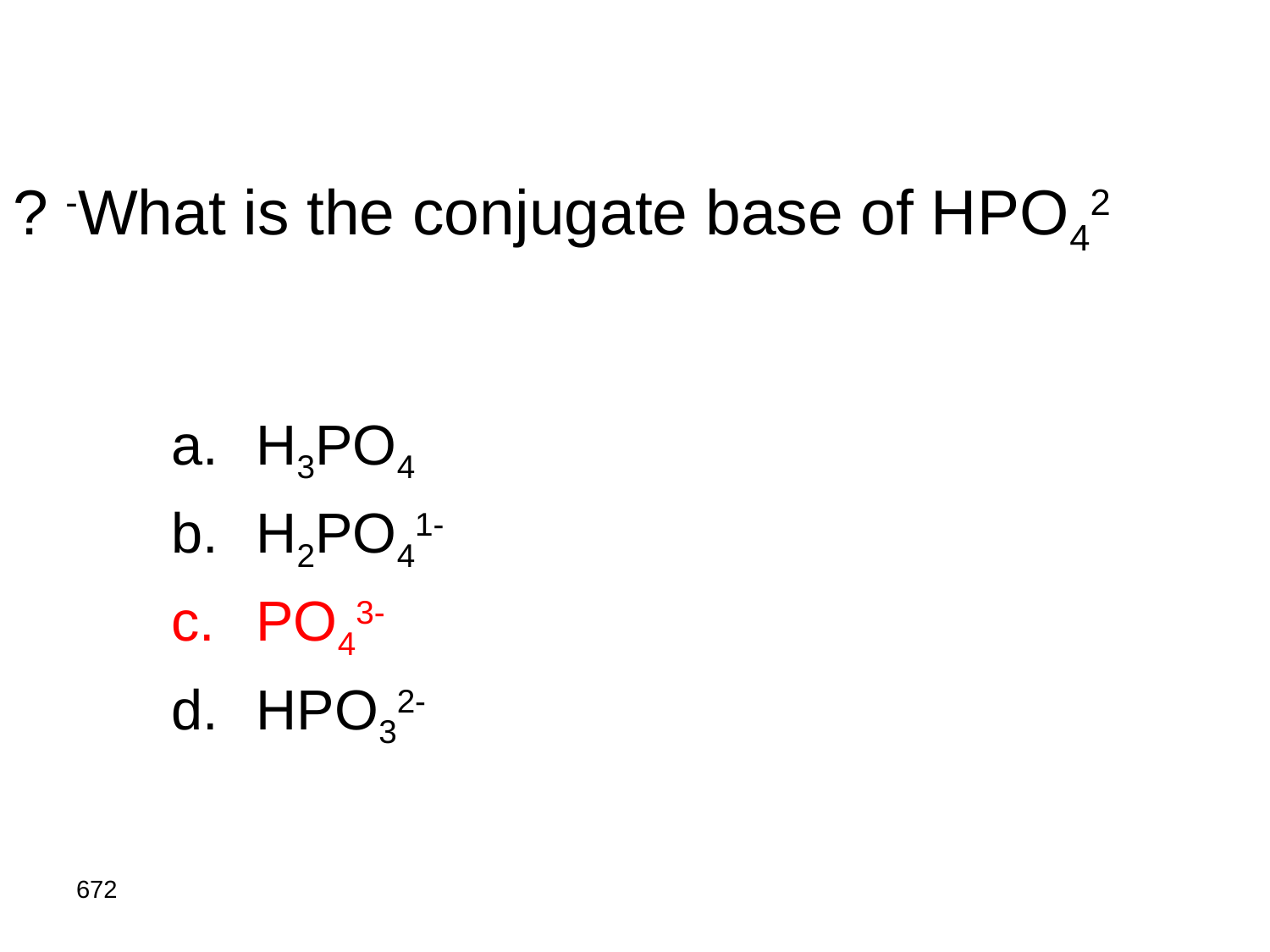

# What is the conjugate base of HPO42- ?
H3PO4
H2PO41-
PO43-
HPO32-
672